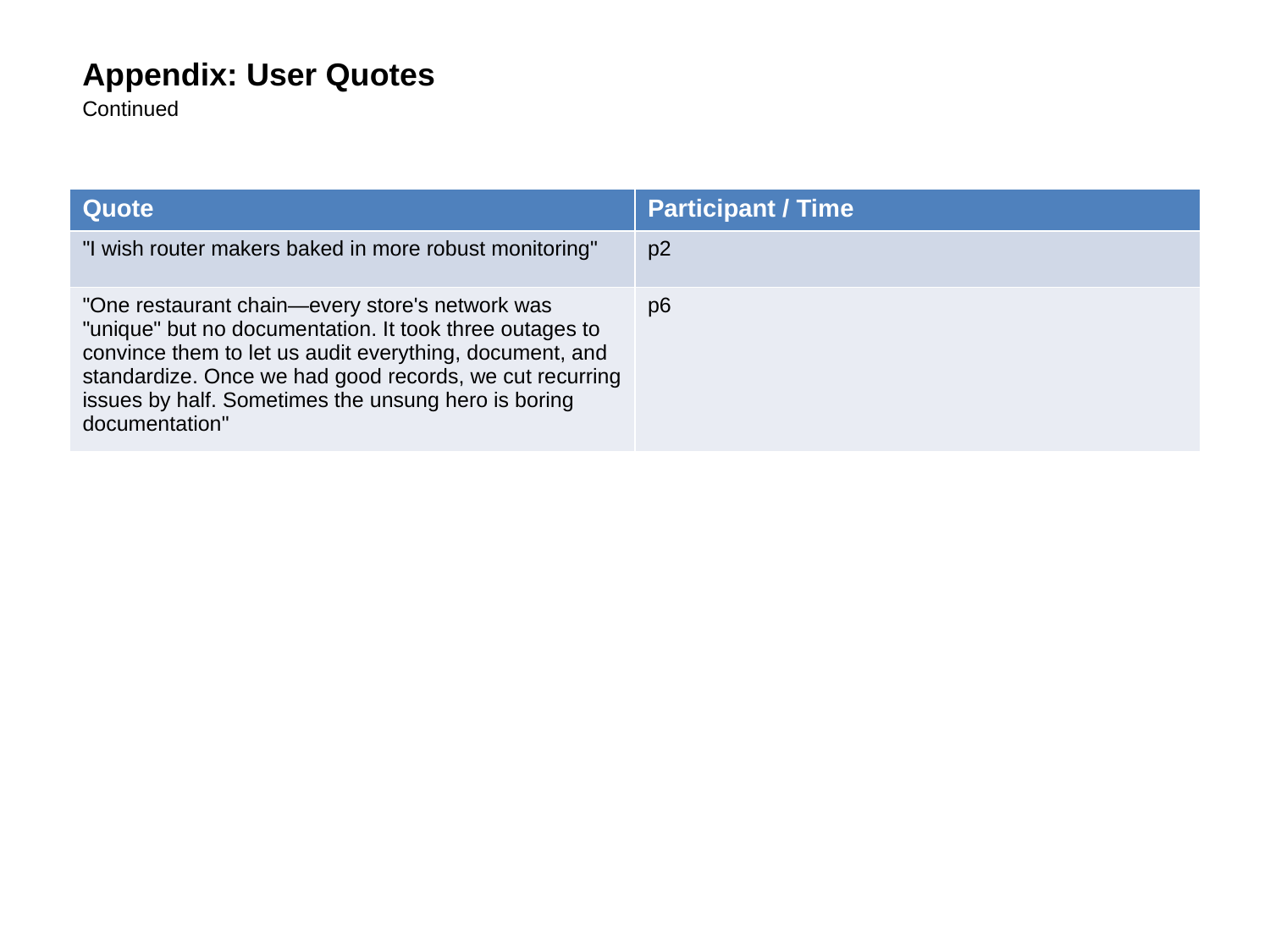

Appendix: User Quotes
Continued
| Quote | Participant / Time |
| --- | --- |
| "I wish router makers baked in more robust monitoring" | p2 |
| "One restaurant chain—every store's network was "unique" but no documentation. It took three outages to convince them to let us audit everything, document, and standardize. Once we had good records, we cut recurring issues by half. Sometimes the unsung hero is boring documentation" | p6 |